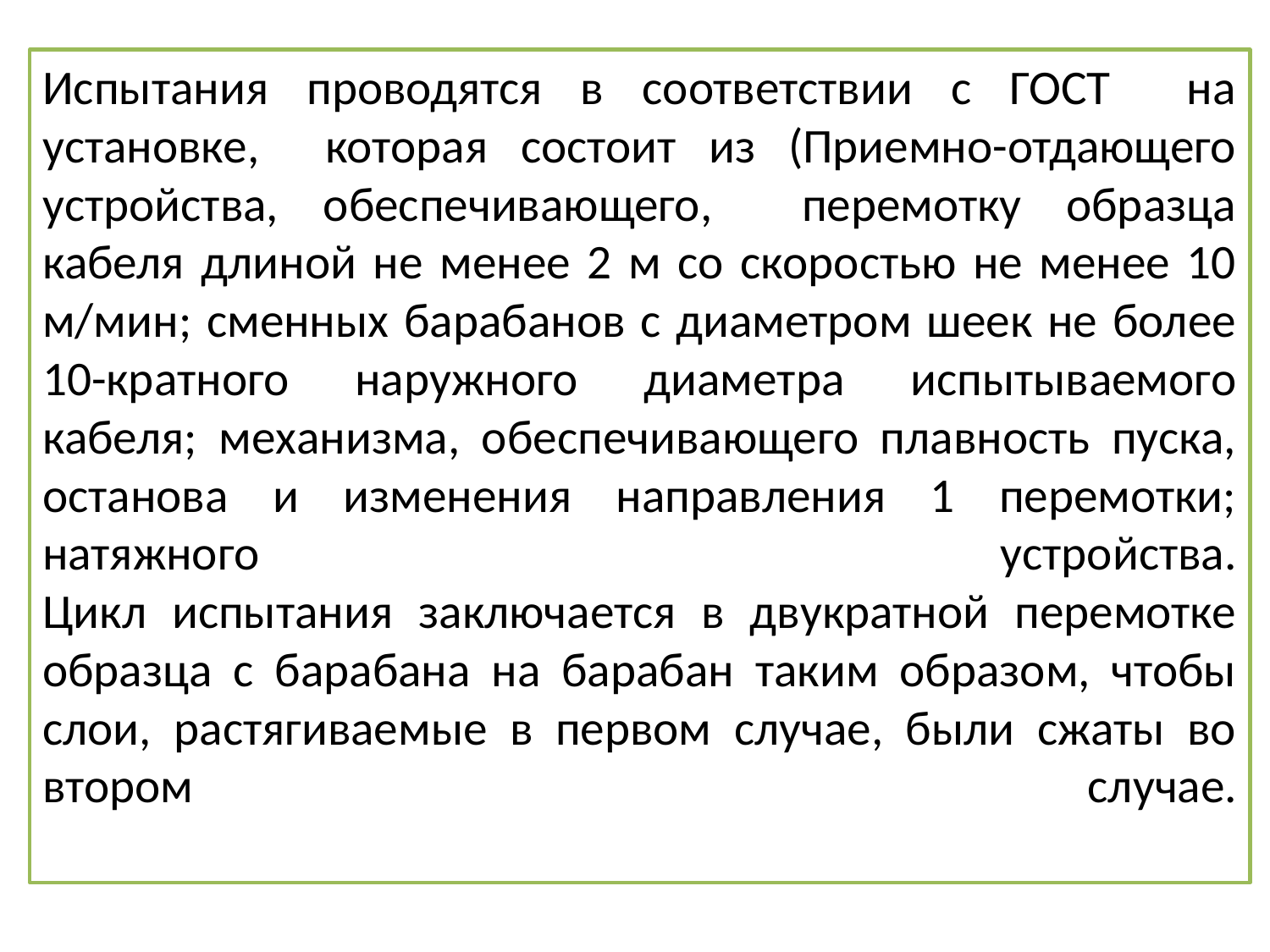

#
Испытания проводятся в соответствии с ГОСТ  на установке,  которая состоит из (Приемно-отдающего устройства, обеспечивающего,  перемотку образца кабеля длиной не менее 2 м со скоростью не менее 10 м/мин; сменных барабанов с диаметром шеек не более 10-кратного наружного диаметра испытываемого кабеля; механизма, обеспечивающего плавность пуска, останова и изменения направления 1 перемотки; натяжного устройства.
Цикл испытания заключается в двукратной перемотке образца с барабана на барабан таким образом, чтобы слои, растягиваемые в первом случае, были сжаты во втором случае.